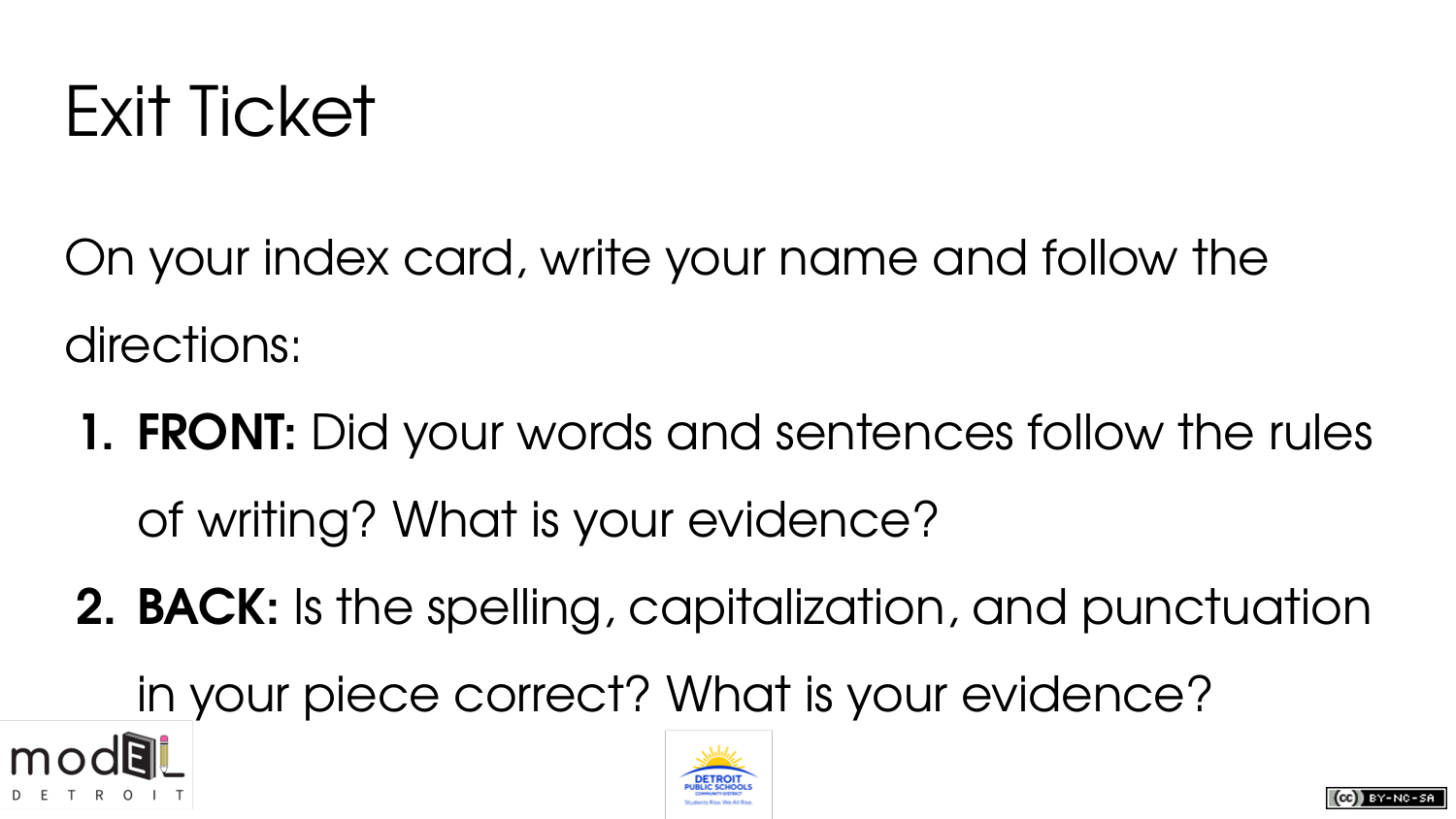

# Exit Ticket
On your index card, write your name and follow the directions:
FRONT: Did your words and sentences follow the rules of writing? What is your evidence?
BACK: Is the spelling, capitalization, and punctuation in your piece correct? What is your evidence?